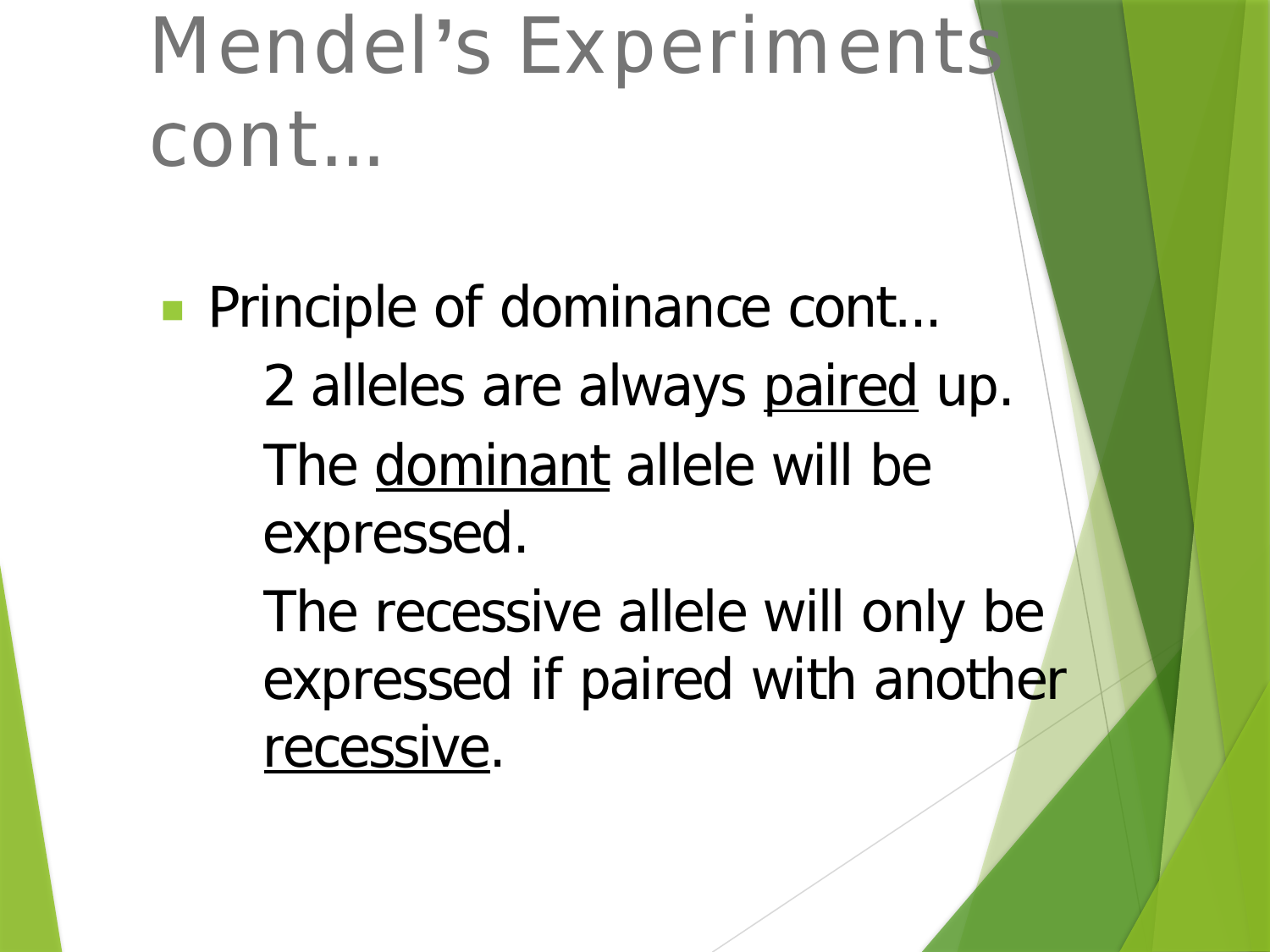

# Mendel’s Experiments cont…
Principle of dominance cont…
2 alleles are always paired up.
The dominant allele will be expressed.
The recessive allele will only be expressed if paired with another recessive.